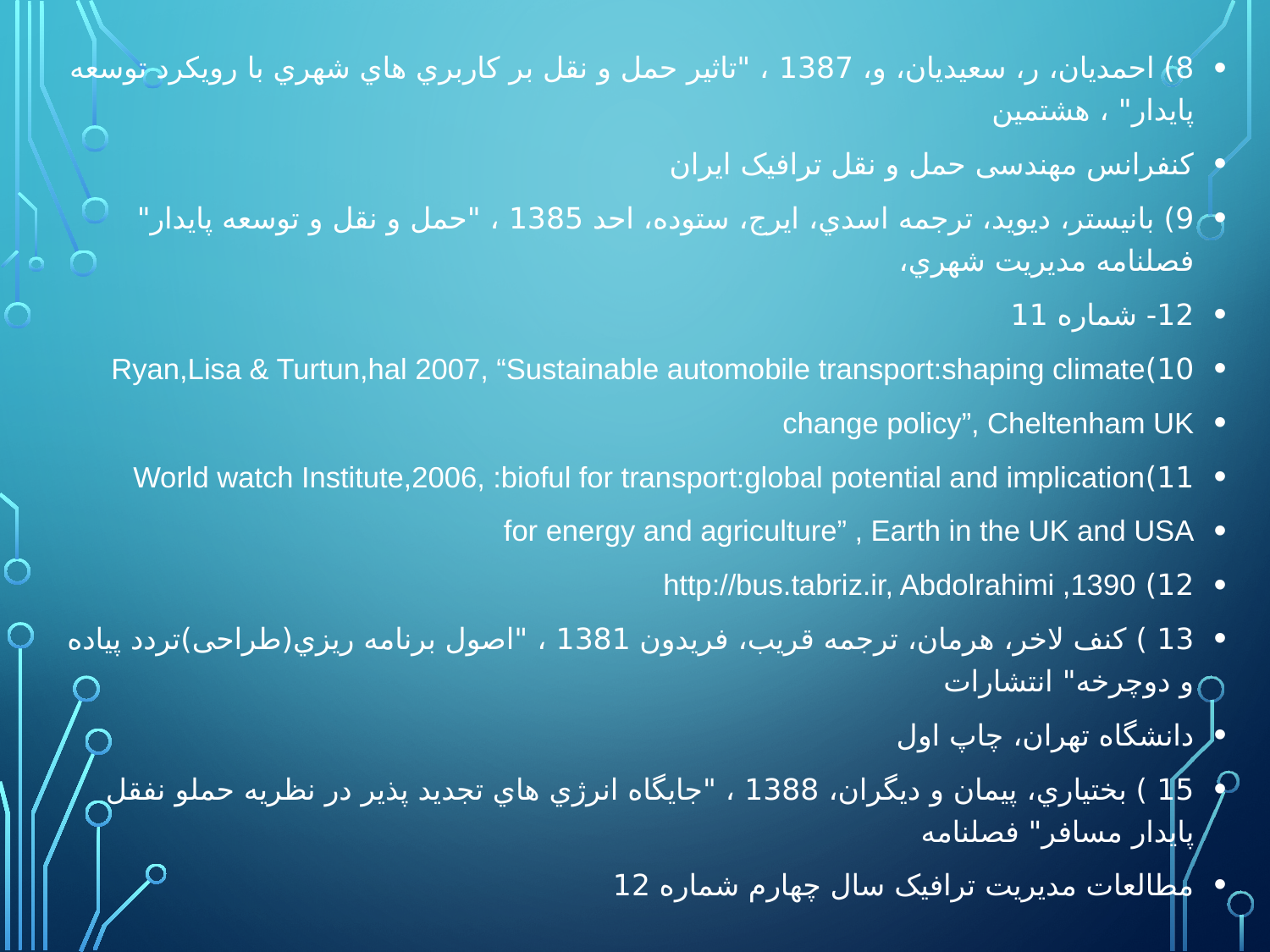

8) احمدیان، ر، سعیدیان، و، 1387 ، "تاثیر حمل و نقل بر کاربري هاي شهري با رویکرد توسعه پایدار" ، هشتمین
کنفرانس مهندسی حمل و نقل ترافیک ایران
9) بانیستر، دیوید، ترجمه اسدي، ایرج، ستوده، احد 1385 ، "حمل و نقل و توسعه پایدار" فصلنامه مدیریت شهري،
12- شماره 11
10)Ryan,Lisa & Turtun,hal 2007, “Sustainable automobile transport:shaping climate
change policy”, Cheltenham UK
11)World watch Institute,2006, :bioful for transport:global potential and implication
for energy and agriculture” , Earth in the UK and USA
12) http://bus.tabriz.ir, Abdolrahimi ,1390
13 ) کنف لاخر، هرمان، ترجمه قریب، فریدون 1381 ، "اصول برنامه ریزي(طراحی)تردد پیاده و دوچرخه" انتشارات
دانشگاه تهران، چاپ اول
15 ) بختیاري، پیمان و دیگران، 1388 ، "جایگاه انرژي هاي تجدید پذیر در نظریه حملو نفقل پایدار مسافر" فصلنامه
مطالعات مدیریت ترافیک سال چهارم شماره 12